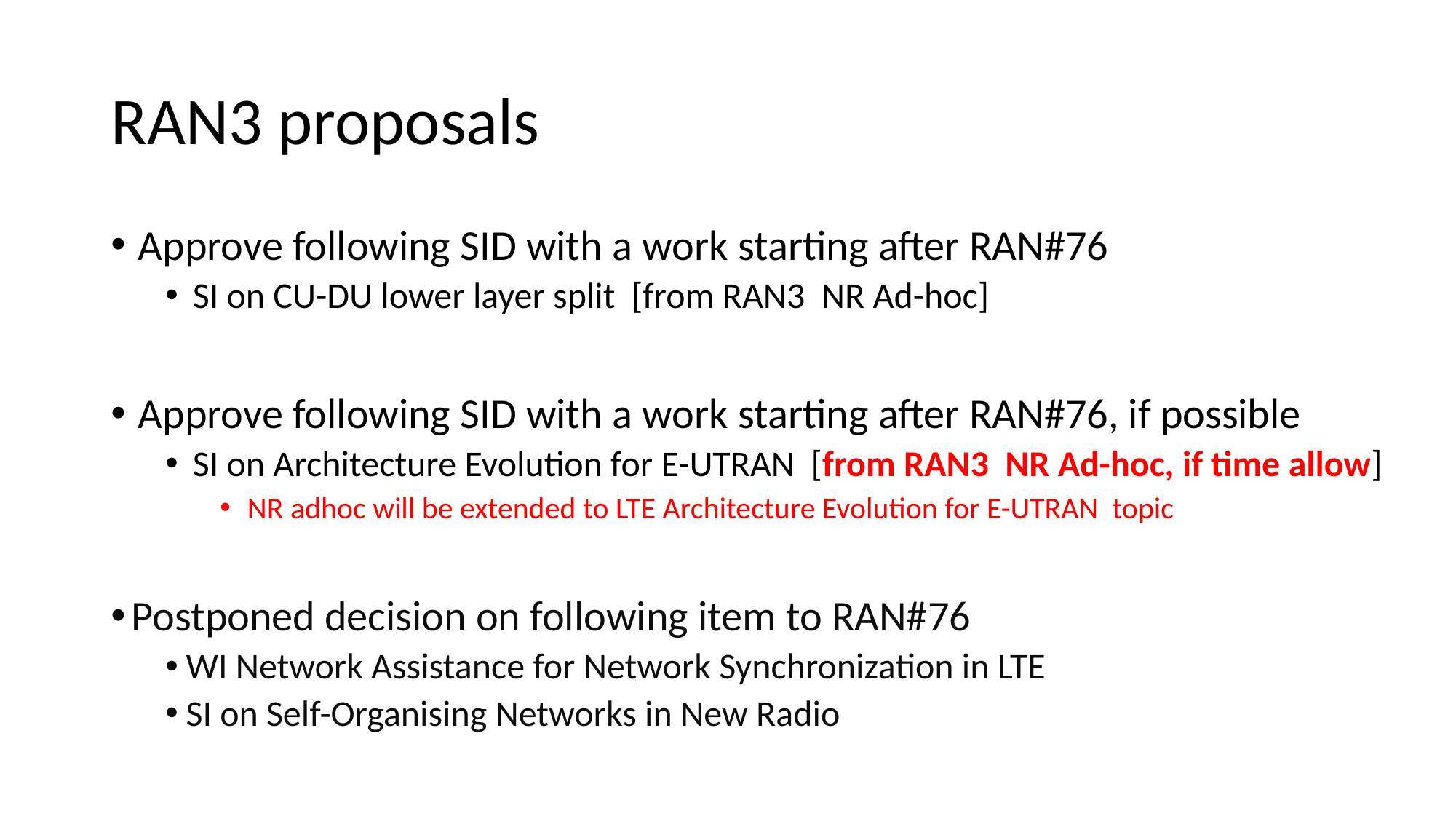

# RAN3 proposals
Approve following SID with a work starting after RAN#76
SI on CU-DU lower layer split  [from RAN3  NR Ad-hoc]

Approve following SID with a work starting after RAN#76, if possible
SI on Architecture Evolution for E-UTRAN  [from RAN3  NR Ad-hoc, if time allow]
NR adhoc will be extended to LTE Architecture Evolution for E-UTRAN  topic

Postponed decision on following item to RAN#76
WI Network Assistance for Network Synchronization in LTE
SI on Self-Organising Networks in New Radio